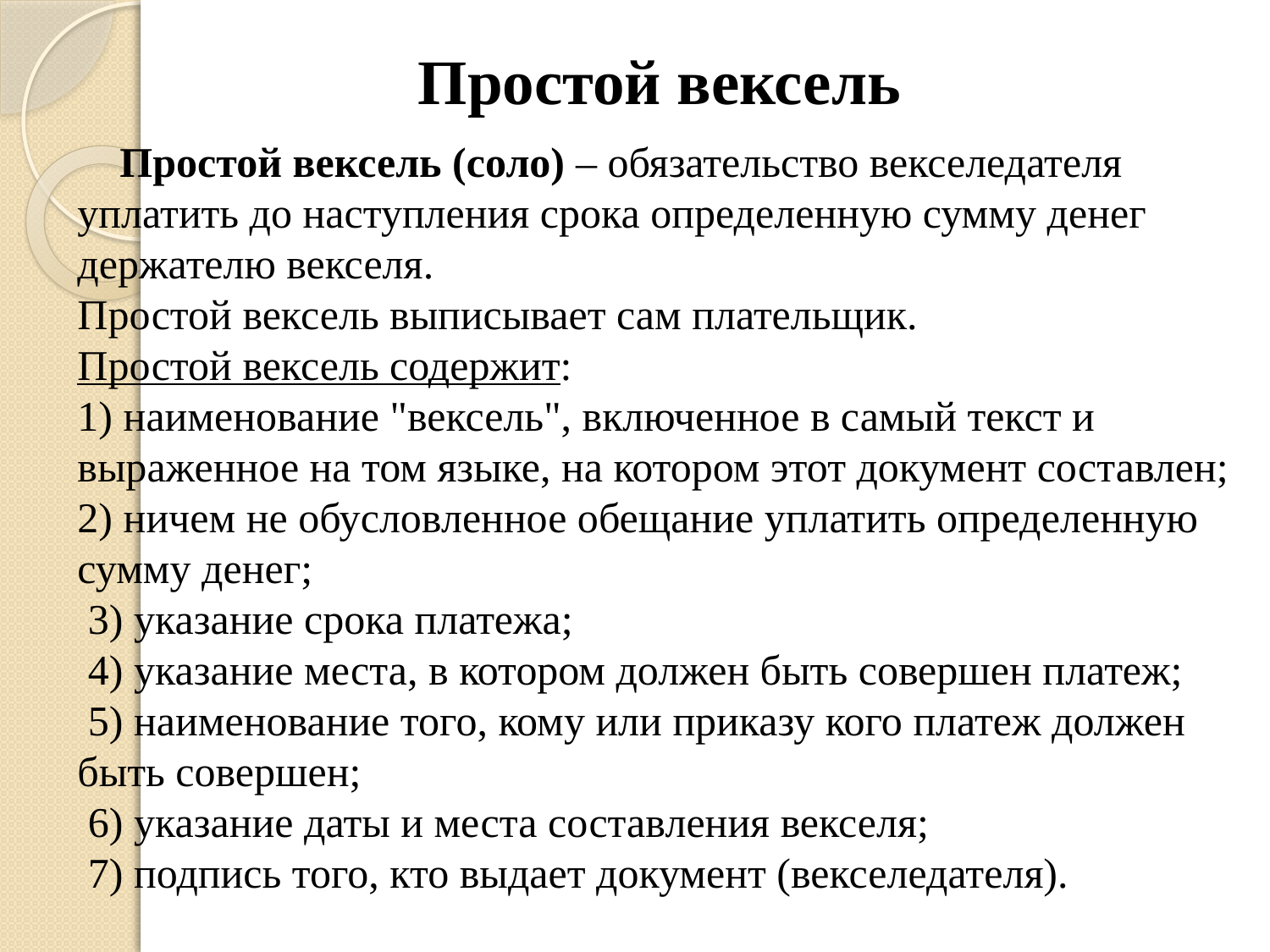

# Простой вексель
    Простой вексель (соло) – обязательство векселедателя уплатить до наступления срока определенную сумму денег держателю векселя.
Простой вексель выписывает сам плательщик.
Простой вексель содержит:
1) наименование "вексель", включенное в самый текст и выраженное на том языке, на котором этот документ составлен;
2) ничем не обусловленное обещание уплатить определенную сумму денег;
 3) указание срока платежа;
 4) указание места, в котором должен быть совершен платеж;
 5) наименование того, кому или приказу кого платеж должен быть совершен;
 6) указание даты и места составления векселя;
 7) подпись того, кто выдает документ (векселедателя).